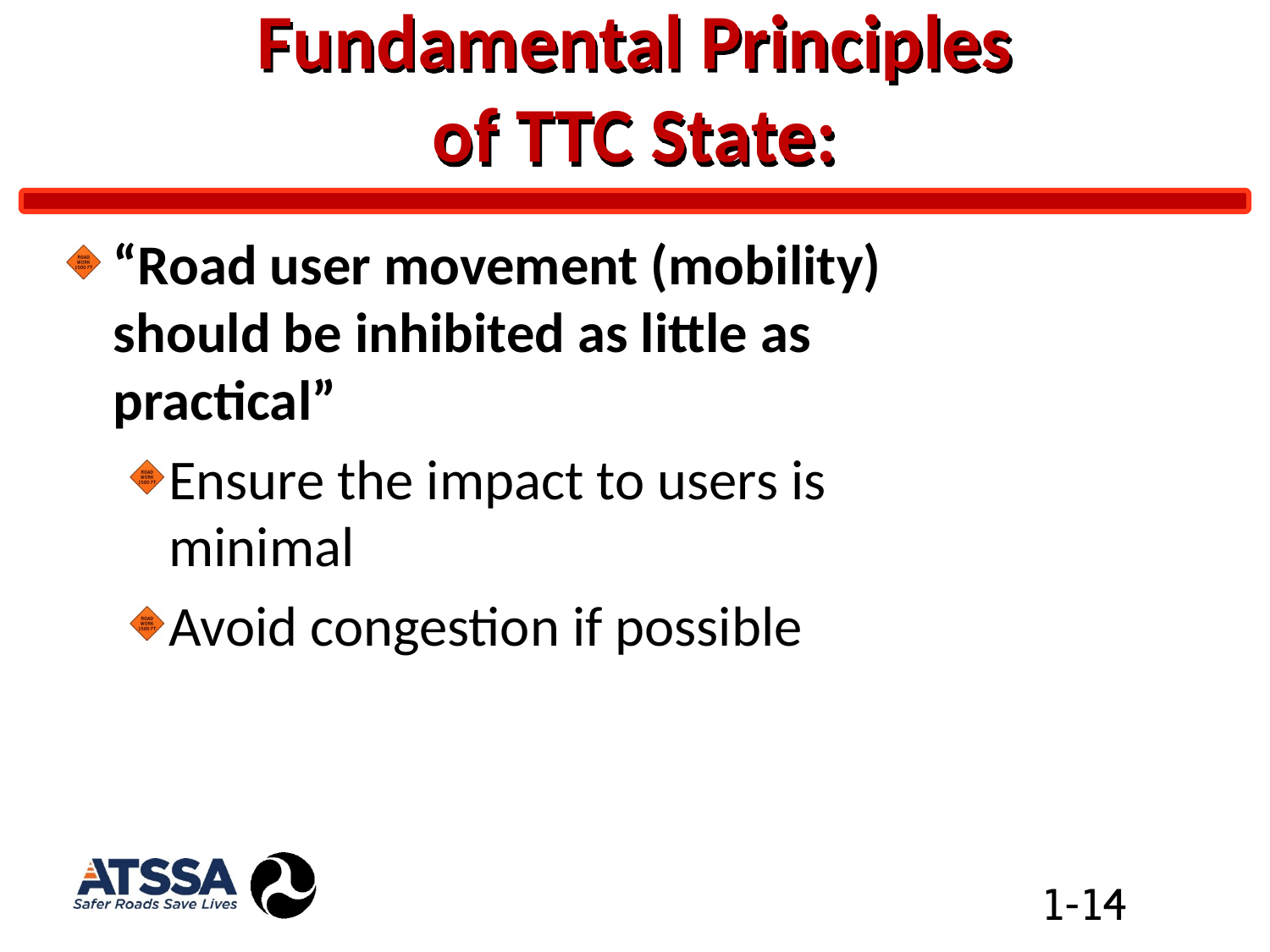

# Fundamental Principles of TTC State:
“Road user movement (mobility) should be inhibited as little as practical”
Ensure the impact to users is minimal
Avoid congestion if possible